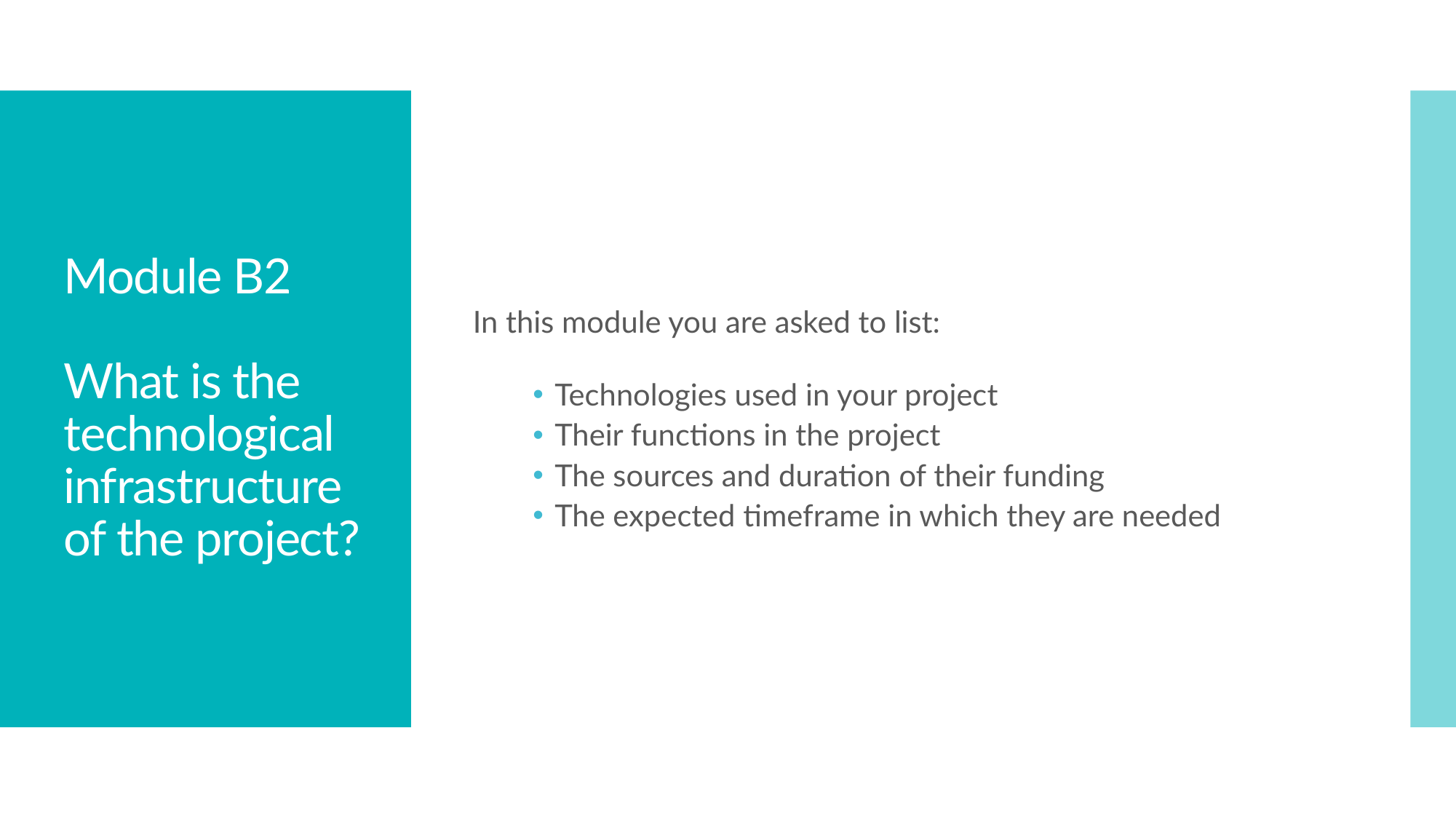

In this module you are asked to list:
Technologies used in your project
Their functions in the project
The sources and duration of their funding
The expected timeframe in which they are needed
# Module B2 What is the technological infrastructure of the project?